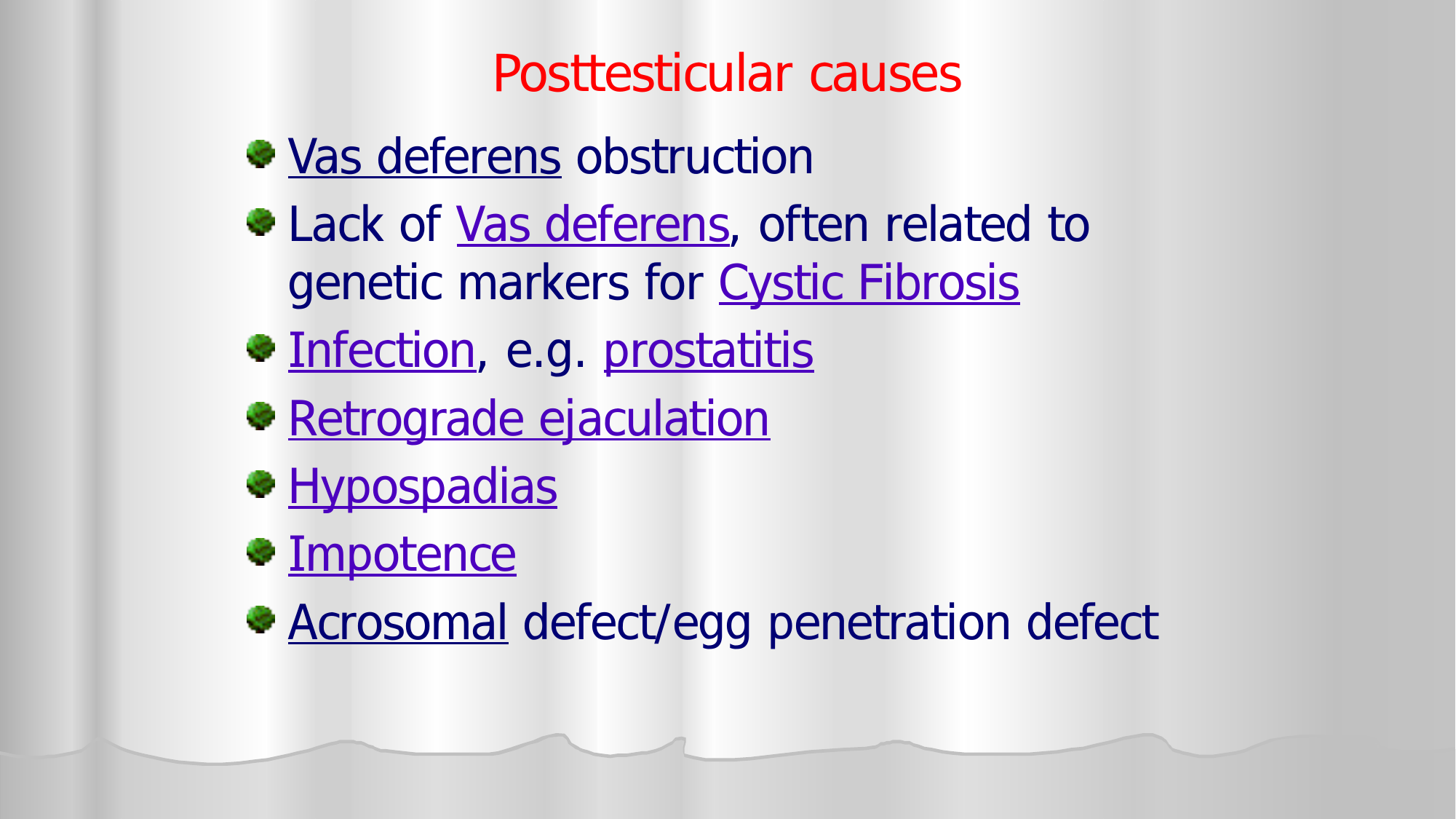

# Posttesticular causes
Vas deferens obstruction
Lack of Vas deferens, often related to genetic markers for Cystic Fibrosis
Infection, e.g. prostatitis
Retrograde ejaculation
Hypospadias
Impotence
Acrosomal defect/egg penetration defect